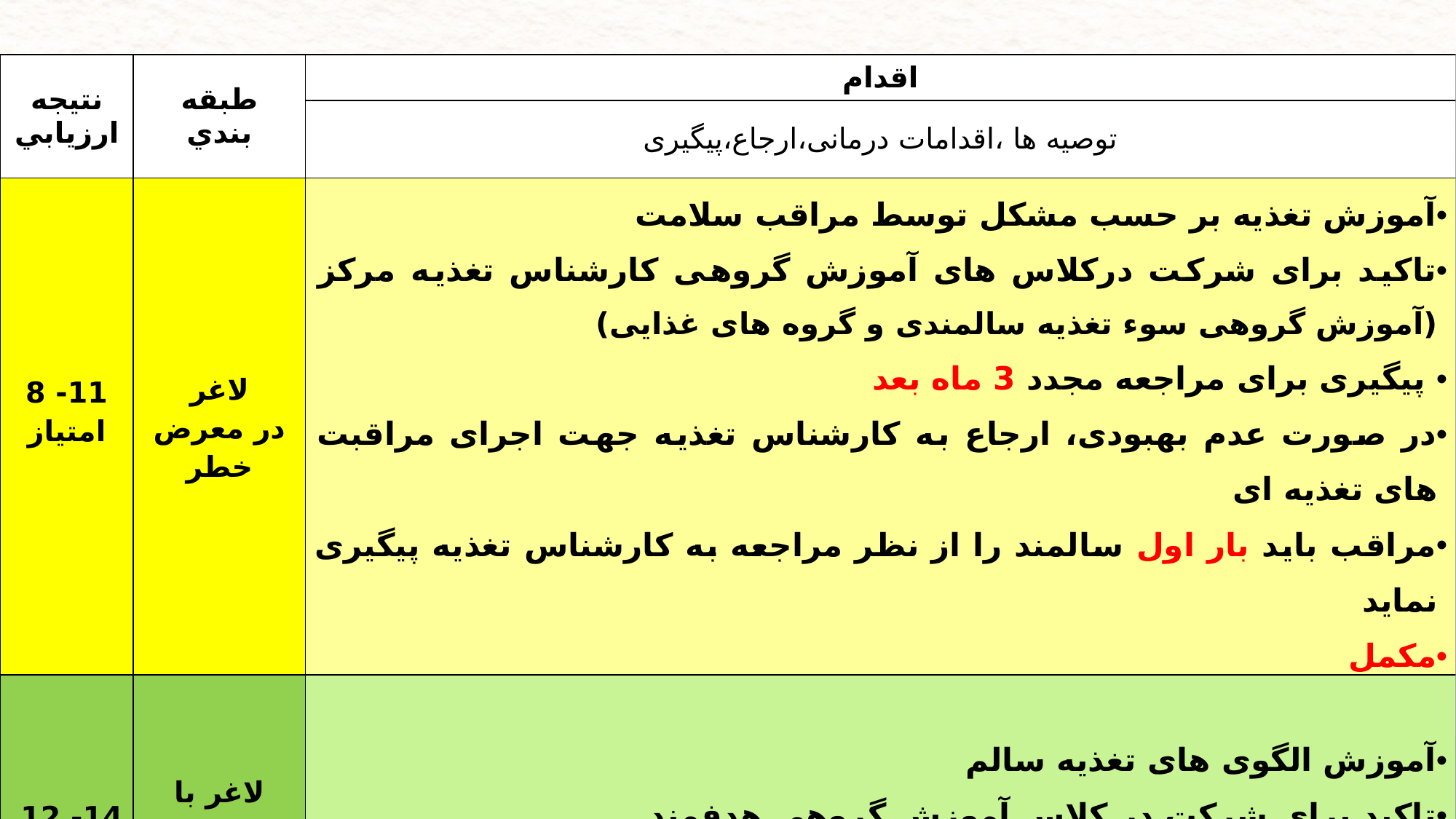

| نتيجه ارزيابي | طبقه بندي | اقدام |
| --- | --- | --- |
|  |  | توصیه ها ،اقدامات درمانی،ارجاع،پیگیری |
| 11- 8 امتياز | لاغر در معرض خطر | آموزش تغذیه بر حسب مشکل توسط مراقب سلامت تاکید برای شرکت درکلاس های آموزش گروهی کارشناس تغذیه مرکز (آموزش گروهی سوء تغذیه سالمندی و گروه های غذایی) پیگیری برای مراجعه مجدد 3 ماه بعد در صورت عدم بهبودی، ارجاع به کارشناس تغذیه جهت اجرای مراقبت های تغذیه ای مراقب باید بار اول سالمند را از نظر مراجعه به کارشناس تغذیه پیگیری نماید مکمل |
| 14- 12 امتياز | لاغر با امتياز مناسب | آموزش الگوی های تغذیه سالم تاکید برای شرکت در کلاس آموزش گروهی هدفمند پیگیری برای مراجعه3 ماه بعد و کنترل وزن و ارزیابی مکمل |